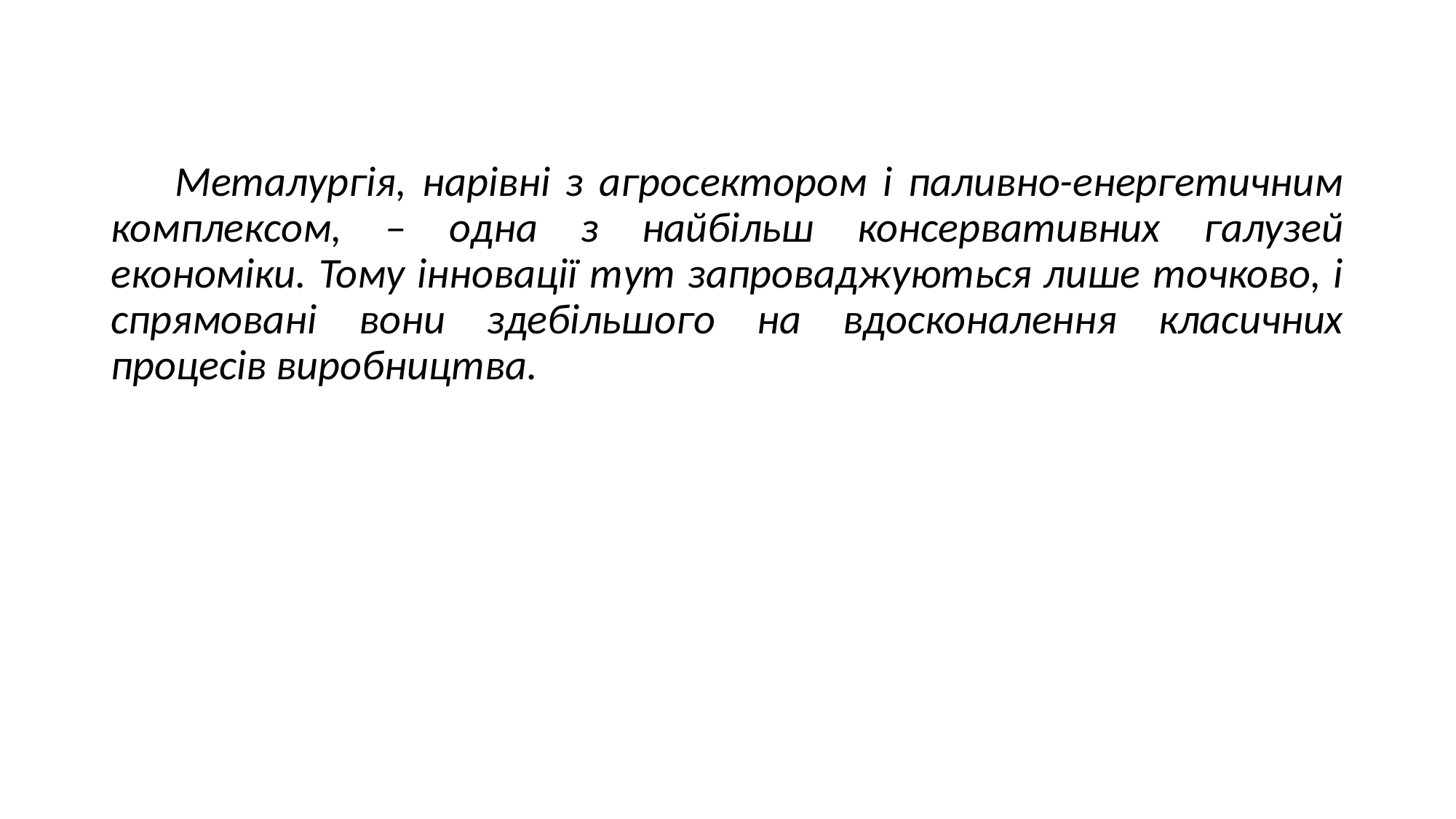

Металургія, нарівні з агросектором і паливно-енергетичним комплексом, – одна з найбільш консервативних галузей економіки. Тому інновації тут запроваджуються лише точково, і спрямовані вони здебільшого на вдосконалення класичних процесів виробництва.